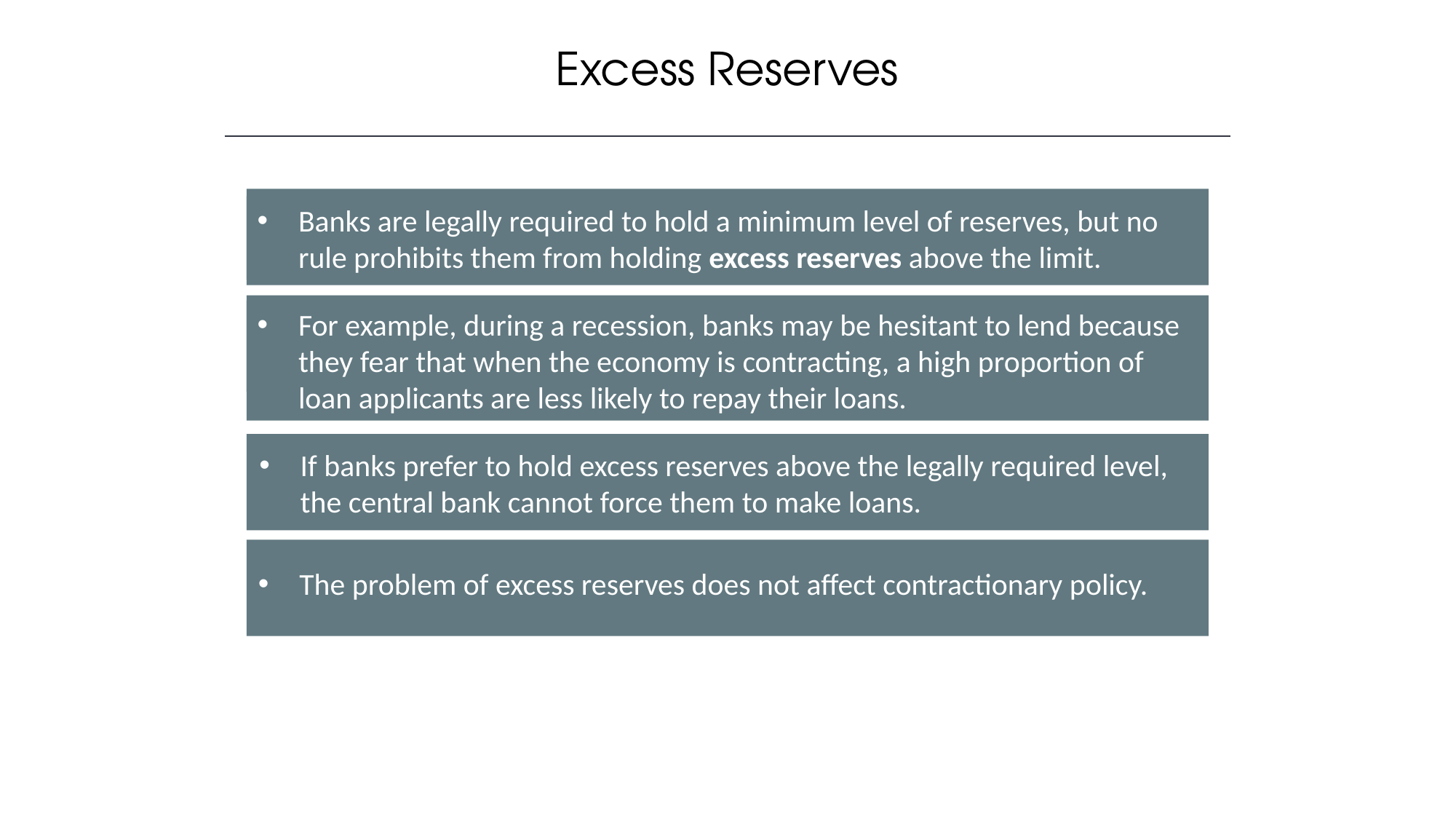

Excess Reserves

Banks are legally required to hold a minimum level of reserves, but no rule prohibits them from holding excess reserves above the limit.

For example, during a recession, banks may be hesitant to lend because they fear that when the economy is contracting, a high proportion of loan applicants are less likely to repay their loans.

If banks prefer to hold excess reserves above the legally required level, the central bank cannot force them to make loans.

The problem of excess reserves does not affect contractionary policy.